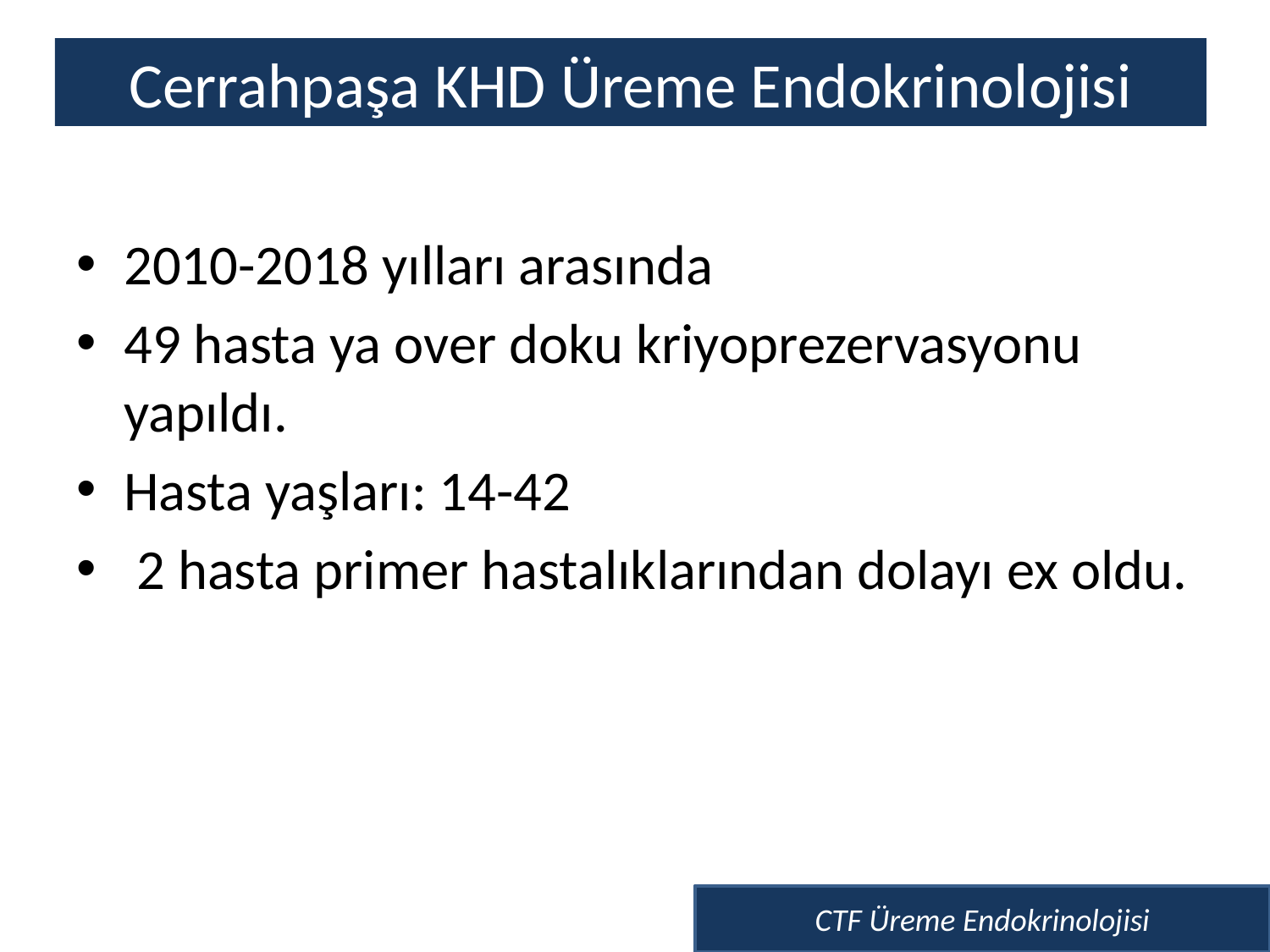

# Cerrahpaşa KHD Üreme Endokrinolojisi
2010-2018 yılları arasında
49 hasta ya over doku kriyoprezervasyonu yapıldı.
Hasta yaşları: 14-42
 2 hasta primer hastalıklarından dolayı ex oldu.
CTF Üreme Endokrinolojisi